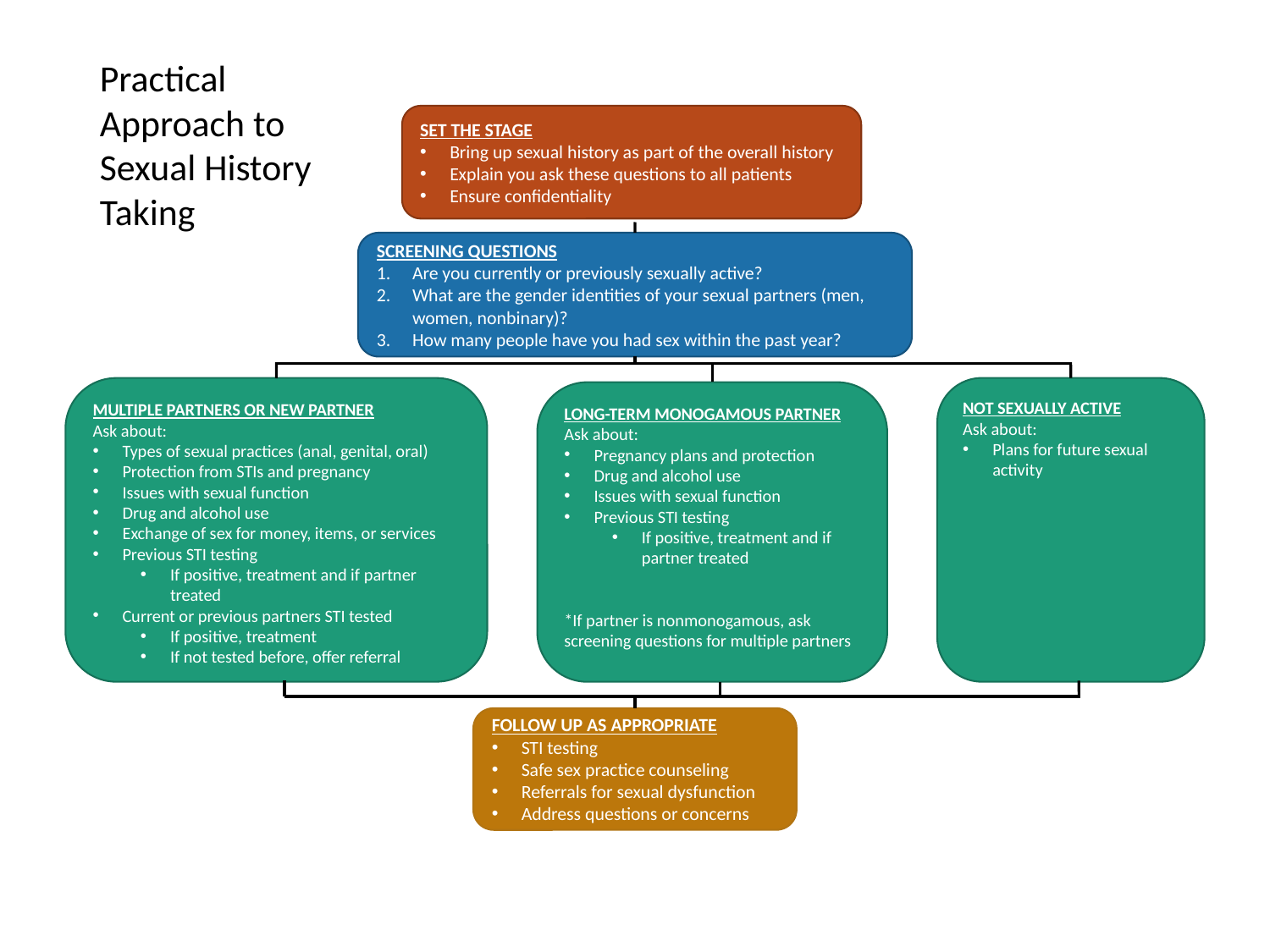

Practical Approach to Sexual History Taking
SET THE STAGE
Bring up sexual history as part of the overall history
Explain you ask these questions to all patients
Ensure confidentiality
SCREENING QUESTIONS
Are you currently or previously sexually active?
What are the gender identities of your sexual partners (men, women, nonbinary)?
How many people have you had sex within the past year?

MULTIPLE PARTNERS OR NEW PARTNER
Ask about:
Types of sexual practices (anal, genital, oral)
Protection from STIs and pregnancy
Issues with sexual function
Drug and alcohol use
Exchange of sex for money, items, or services
Previous STI testing
If positive, treatment and if partner treated
Current or previous partners STI tested
If positive, treatment
If not tested before, offer referral
NOT SEXUALLY ACTIVE
Ask about:
Plans for future sexual activity
LONG-TERM MONOGAMOUS PARTNER
Ask about:
Pregnancy plans and protection
Drug and alcohol use
Issues with sexual function
Previous STI testing
If positive, treatment and if partner treated

*If partner is nonmonogamous, ask screening questions for multiple partners
FOLLOW UP AS APPROPRIATE
STI testing
Safe sex practice counseling
Referrals for sexual dysfunction
Address questions or concerns